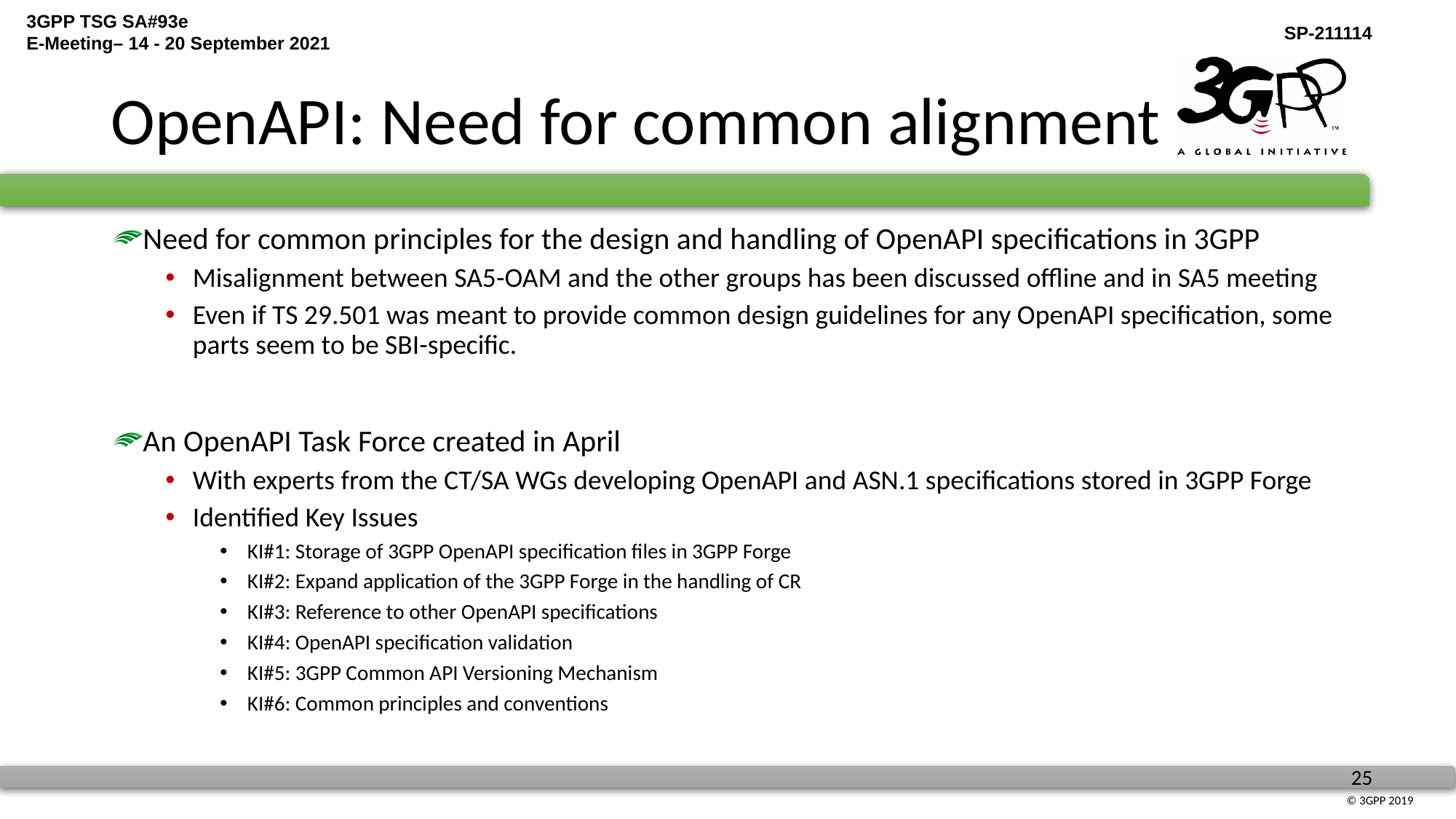

# OpenAPI: Need for common alignment
Need for common principles for the design and handling of OpenAPI specifications in 3GPP
Misalignment between SA5-OAM and the other groups has been discussed offline and in SA5 meeting
Even if TS 29.501 was meant to provide common design guidelines for any OpenAPI specification, some parts seem to be SBI-specific.

An OpenAPI Task Force created in April
With experts from the CT/SA WGs developing OpenAPI and ASN.1 specifications stored in 3GPP Forge
Identified Key Issues
KI#1: Storage of 3GPP OpenAPI specification files in 3GPP Forge
KI#2: Expand application of the 3GPP Forge in the handling of CR
KI#3: Reference to other OpenAPI specifications
KI#4: OpenAPI specification validation
KI#5: 3GPP Common API Versioning Mechanism
KI#6: Common principles and conventions